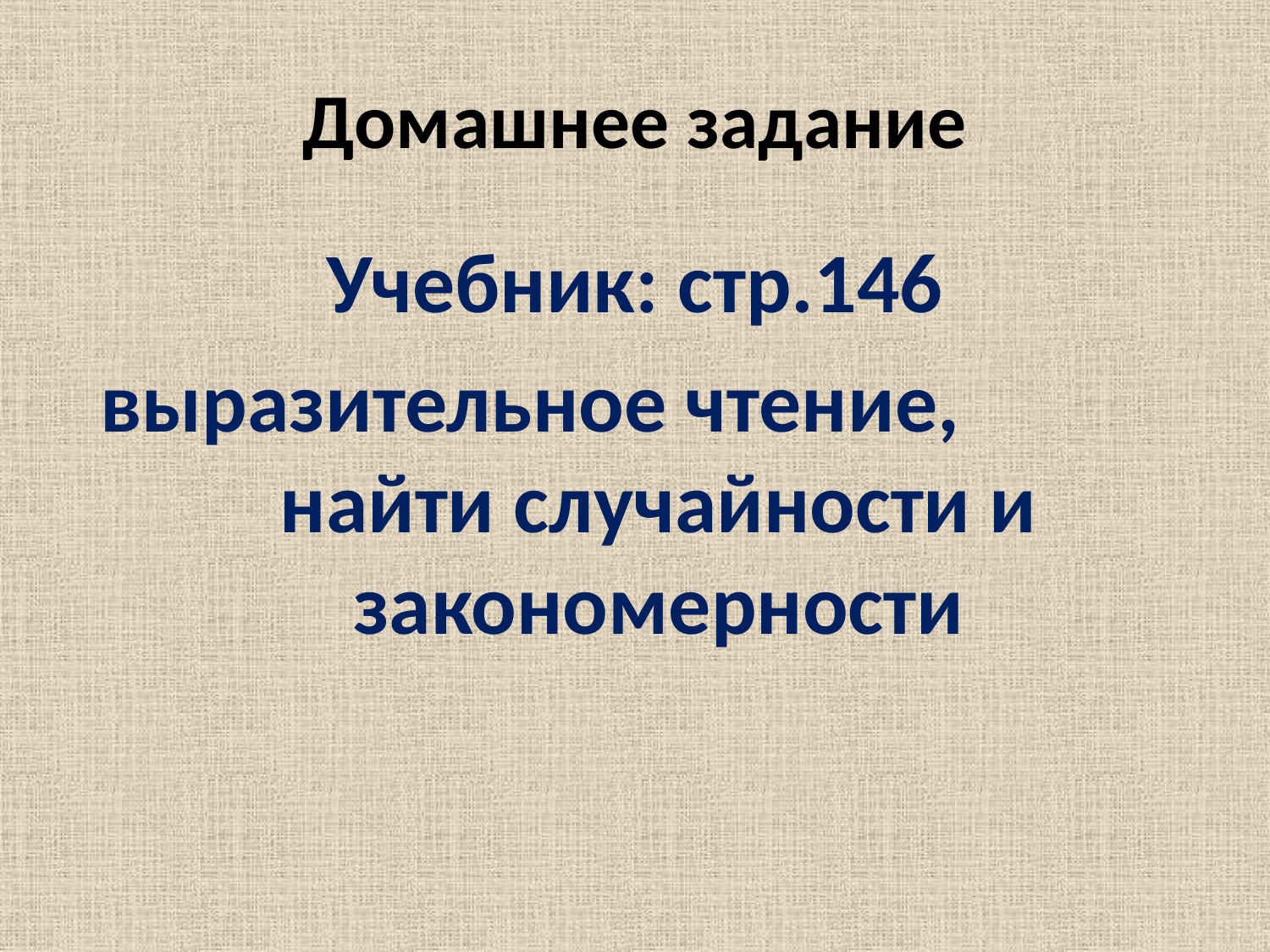

# Домашнее задание
Учебник: стр.146
 выразительное чтение,             найти случайности и закономерности